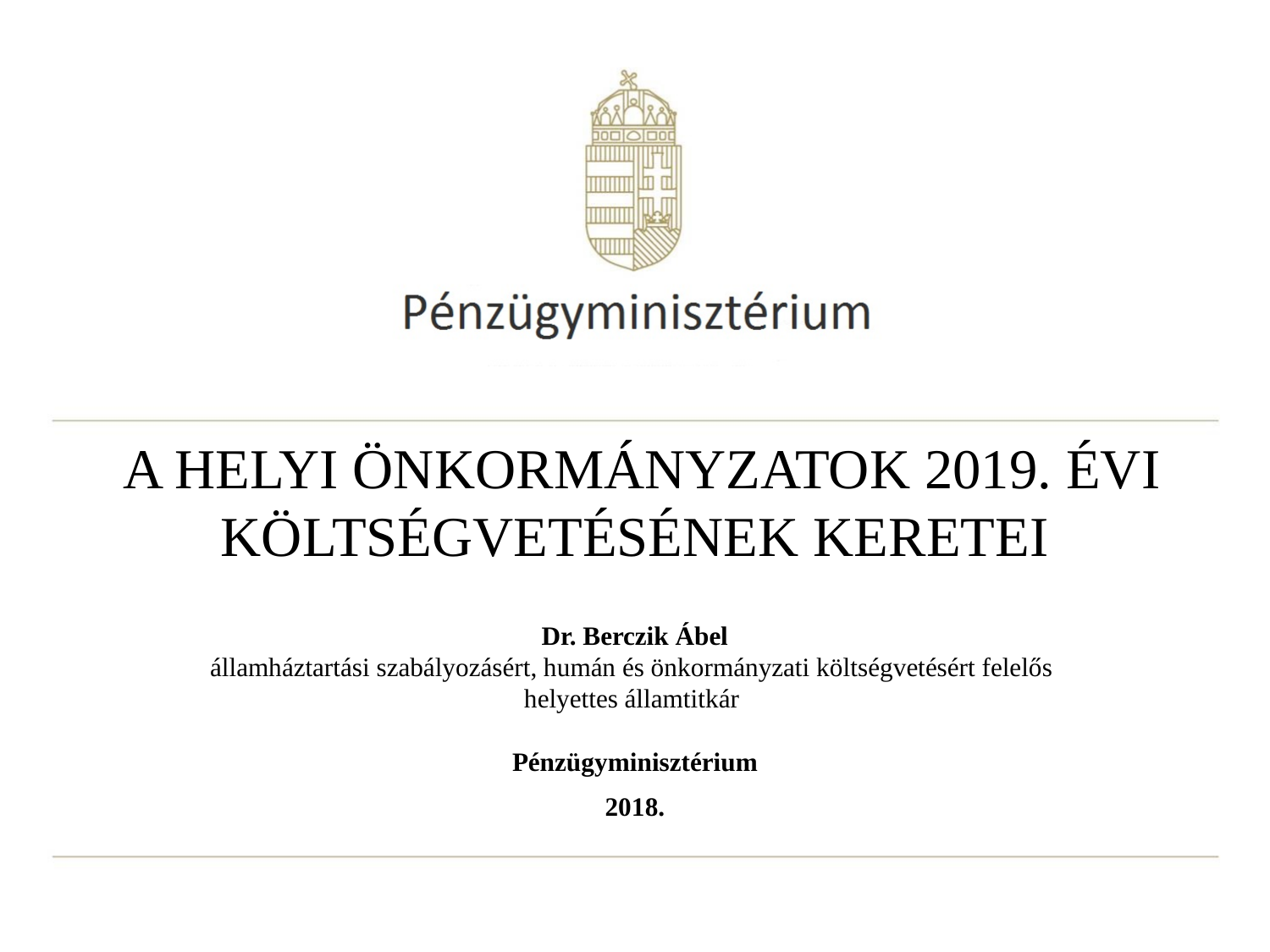

A HELYI ÖNKORMÁNYZATOK 2019. ÉVI KÖLTSÉGVETÉSÉNEK KERETEI

Dr. Berczik Ábel
államháztartási szabályozásért, humán és önkormányzati költségvetésért felelős
helyettes államtitkár
Pénzügyminisztérium
2018.